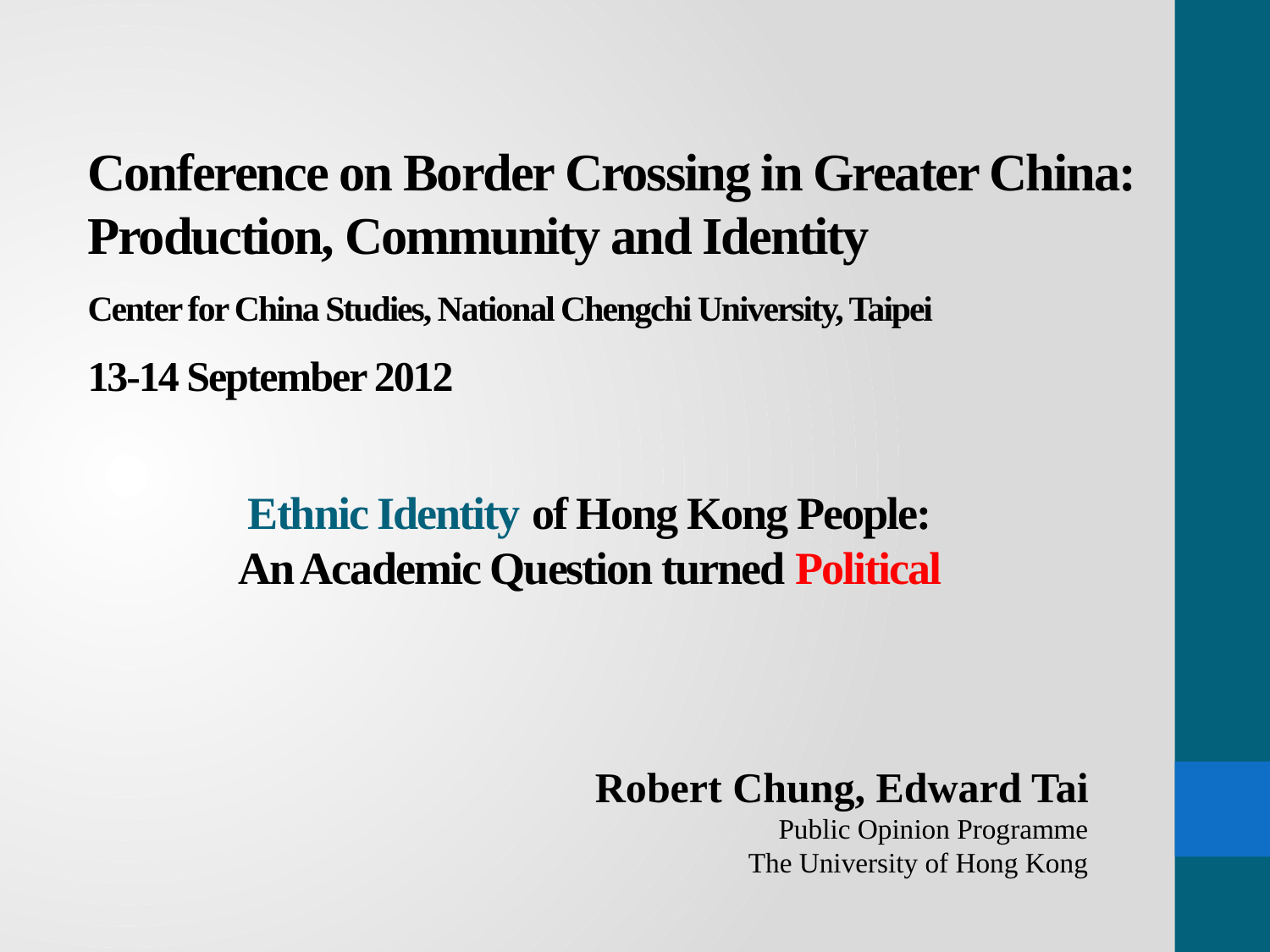

# Conference on Border Crossing in Greater China: Production, Community and Identity Center for China Studies, National Chengchi University, Taipei 13-14 September 2012
Ethnic Identity of Hong Kong People:
An Academic Question turned Political
Robert Chung, Edward Tai
Public Opinion Programme
The University of Hong Kong